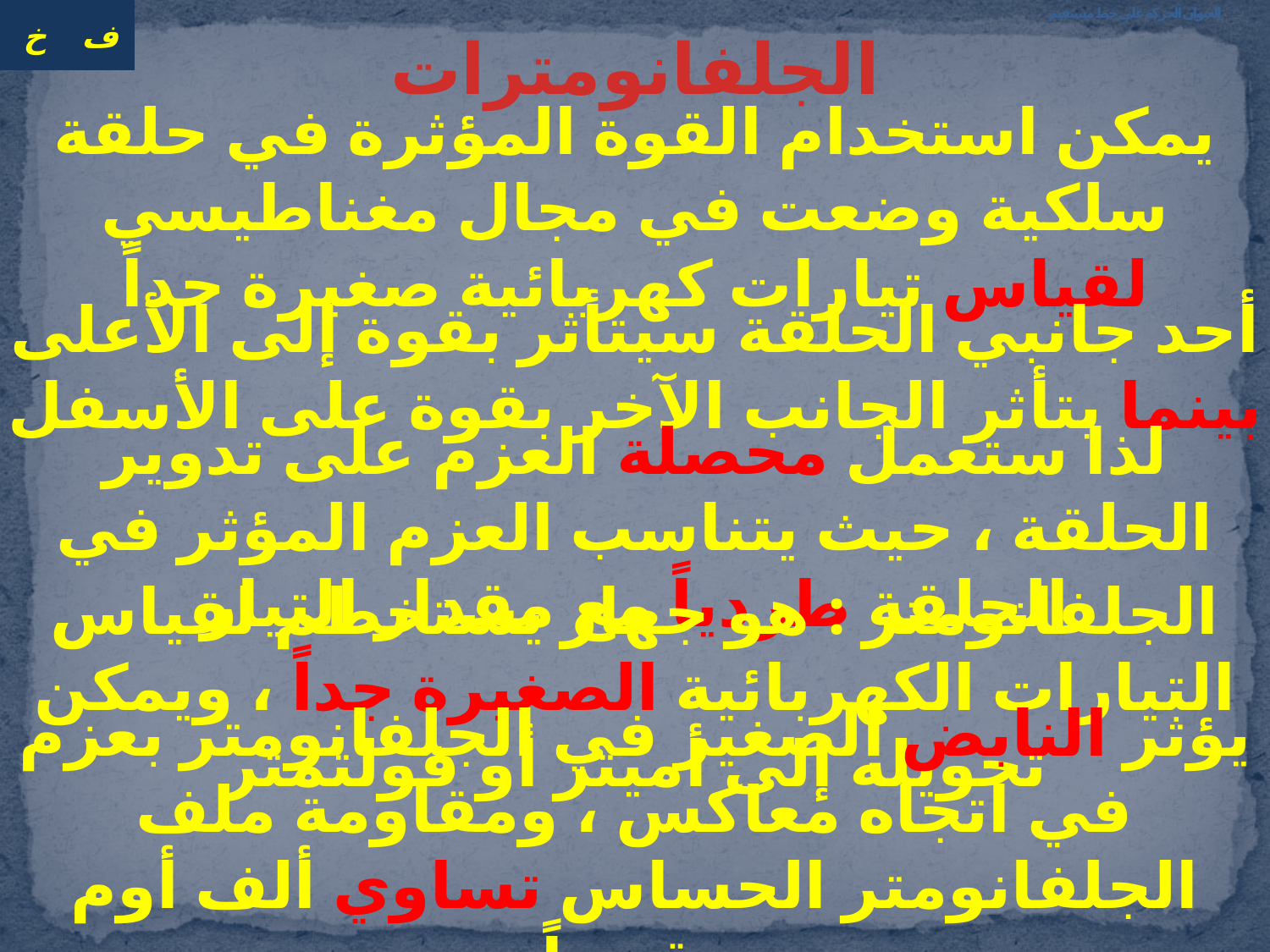

# العنوان الحركة على خط مستقيم
الجلفانومترات
يمكن استخدام القوة المؤثرة في حلقة سلكية وضعت في مجال مغناطيسي لقياس تيارات كهربائية صغيرة جداً
أحد جانبي الحلقة سيتأثر بقوة إلى الأعلى بينما يتأثر الجانب الآخر بقوة على الأسفل
لذا ستعمل محصلة العزم على تدوير الحلقة ، حيث يتناسب العزم المؤثر في الحلقة طردياً مع مقدار التيار
الجلفانومتر : هو جهاز يستخطم لقياس التيارات الكهربائية الصغيرة جداً ، ويمكن تحويله إلى أميتر أو فولتمتر
يؤثر النابض الصغير في الجلفانومتر بعزم في اتجاه معاكس ، ومقاومة ملف الجلفانومتر الحساس تساوي ألف أوم تقريباً